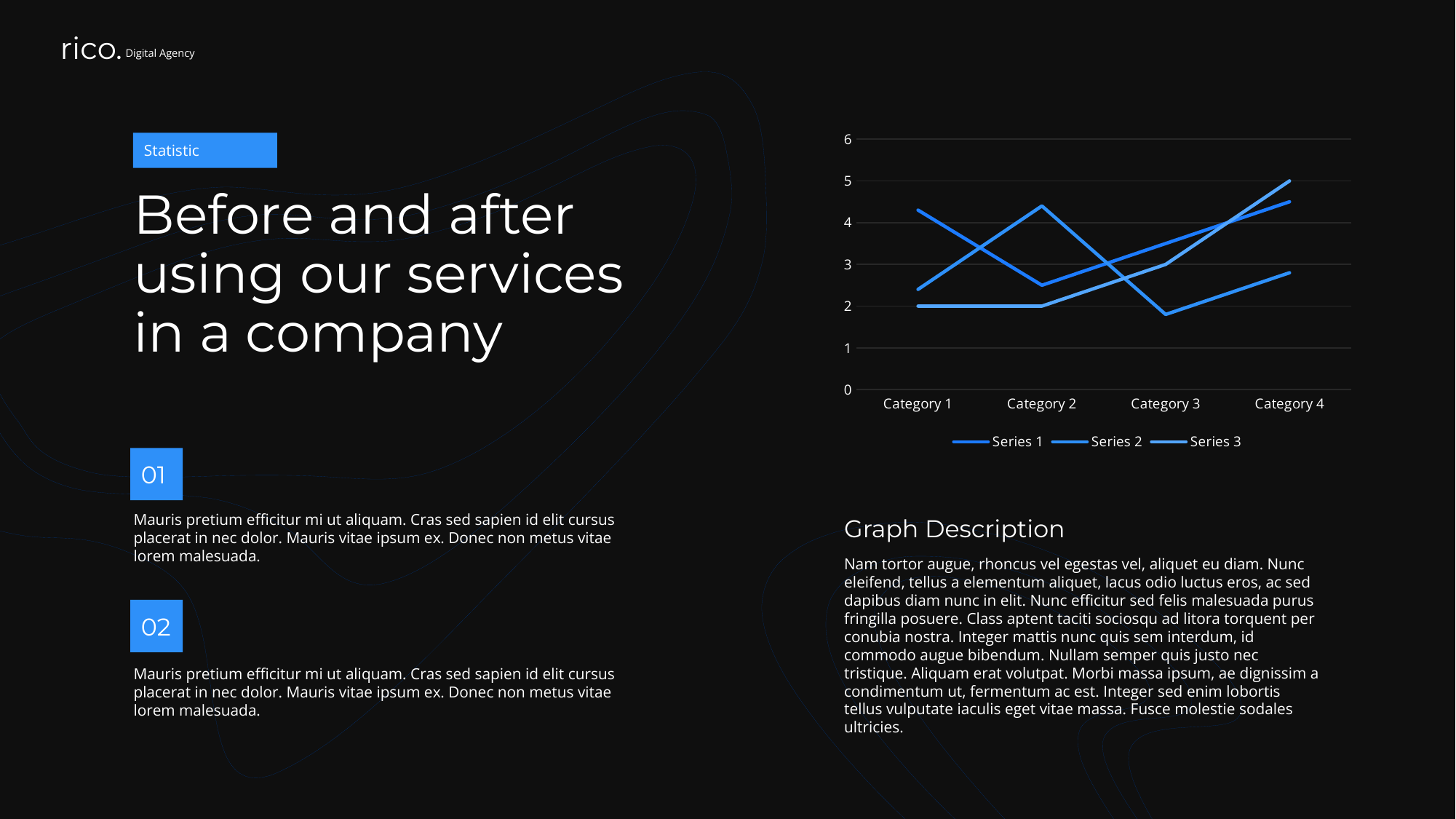

rico.
Digital Agency

### Chart

| Category | Series 1 | Series 2 | Series 3 |
|---|---|---|---|
| Category 1 | 4.3 | 2.4 | 2.0 |
| Category 2 | 2.5 | 4.4 | 2.0 |
| Category 3 | 3.5 | 1.8 | 3.0 |
| Category 4 | 4.5 | 2.8 | 5.0 |
Statistic
# Before and after using our services in a company

01
Mauris pretium efficitur mi ut aliquam. Cras sed sapien id elit cursus placerat in nec dolor. Mauris vitae ipsum ex. Donec non metus vitae lorem malesuada.
Graph Description
Nam tortor augue, rhoncus vel egestas vel, aliquet eu diam. Nunc eleifend, tellus a elementum aliquet, lacus odio luctus eros, ac sed dapibus diam nunc in elit. Nunc efficitur sed felis malesuada purus fringilla posuere. Class aptent taciti sociosqu ad litora torquent per conubia nostra. Integer mattis nunc quis sem interdum, id commodo augue bibendum. Nullam semper quis justo nec tristique. Aliquam erat volutpat. Morbi massa ipsum, ae dignissim a condimentum ut, fermentum ac est. Integer sed enim lobortis tellus vulputate iaculis eget vitae massa. Fusce molestie sodales ultricies.
02
Mauris pretium efficitur mi ut aliquam. Cras sed sapien id elit cursus placerat in nec dolor. Mauris vitae ipsum ex. Donec non metus vitae lorem malesuada.